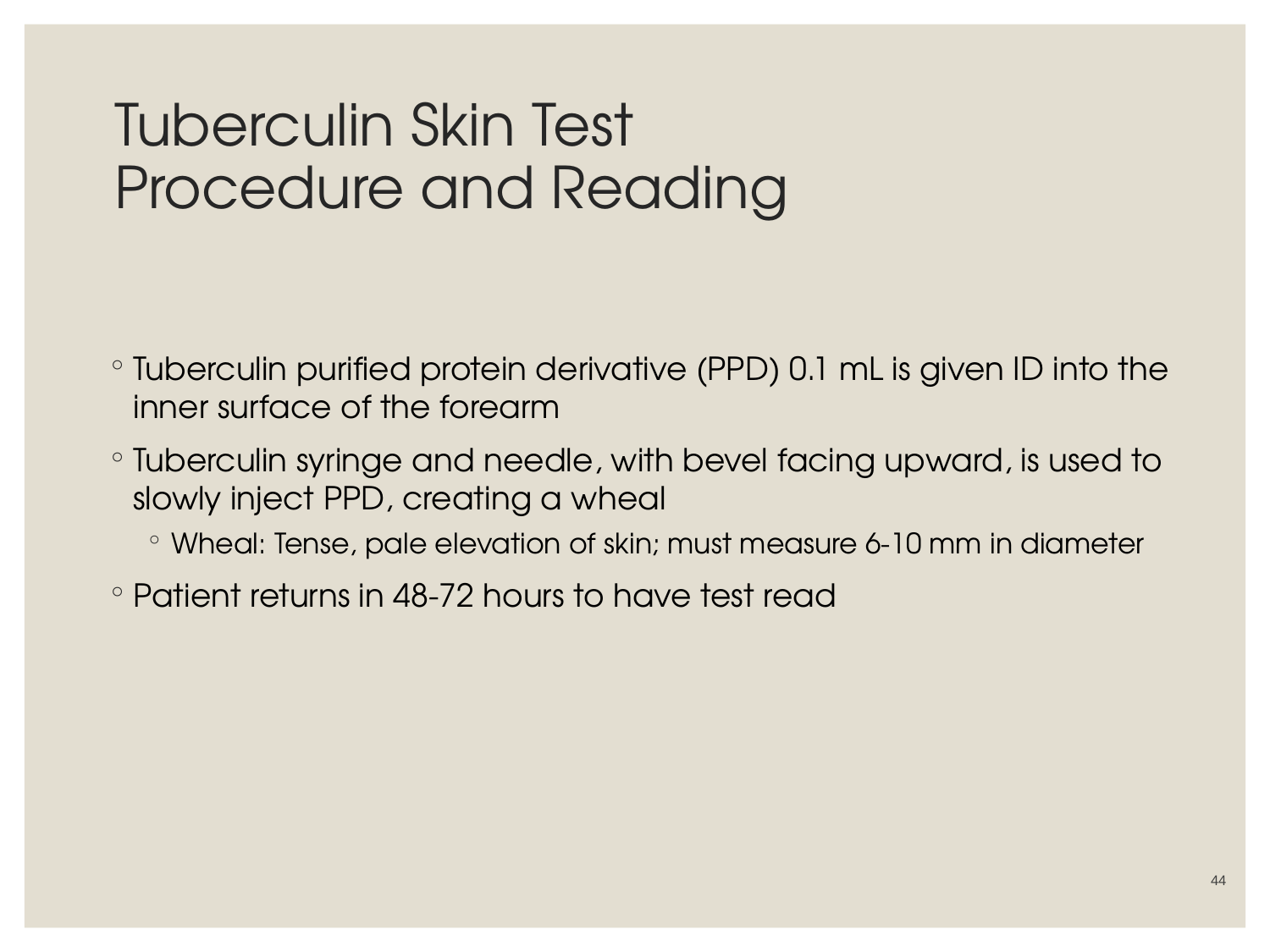

# Tuberculin Skin Test Procedure and Reading
Tuberculin purified protein derivative (PPD) 0.1 mL is given ID into the inner surface of the forearm
Tuberculin syringe and needle, with bevel facing upward, is used to slowly inject PPD, creating a wheal
Wheal: Tense, pale elevation of skin; must measure 6-10 mm in diameter
Patient returns in 48-72 hours to have test read
 44